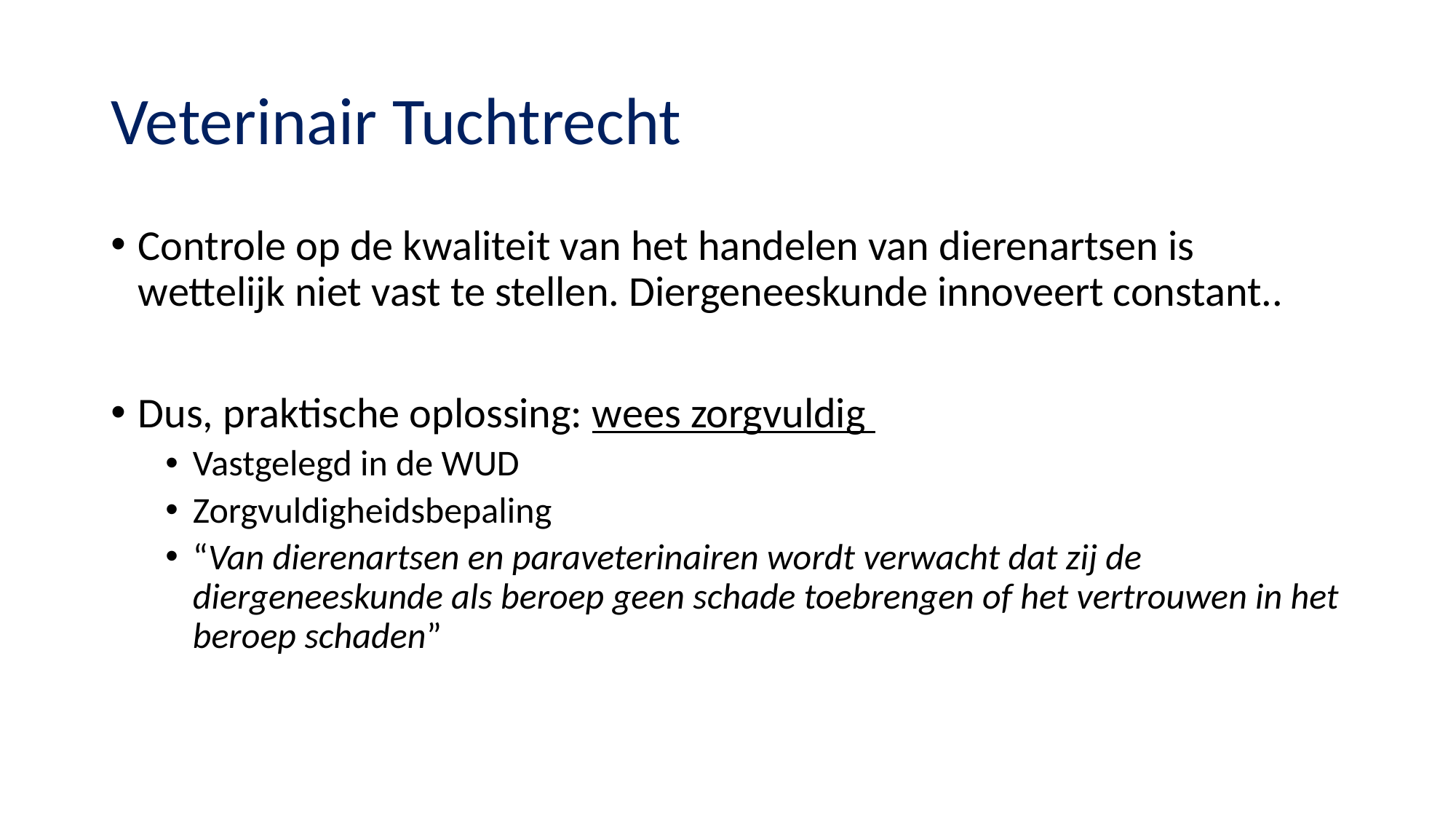

# Veterinair Tuchtrecht
Controle op de kwaliteit van het handelen van dierenartsen is wettelijk niet vast te stellen. Diergeneeskunde innoveert constant..

Dus, praktische oplossing: wees zorgvuldig
Vastgelegd in de WUD
Zorgvuldigheidsbepaling
“Van dierenartsen en paraveterinairen wordt verwacht dat zij de diergeneeskunde als beroep geen schade toebrengen of het vertrouwen in het beroep schaden”